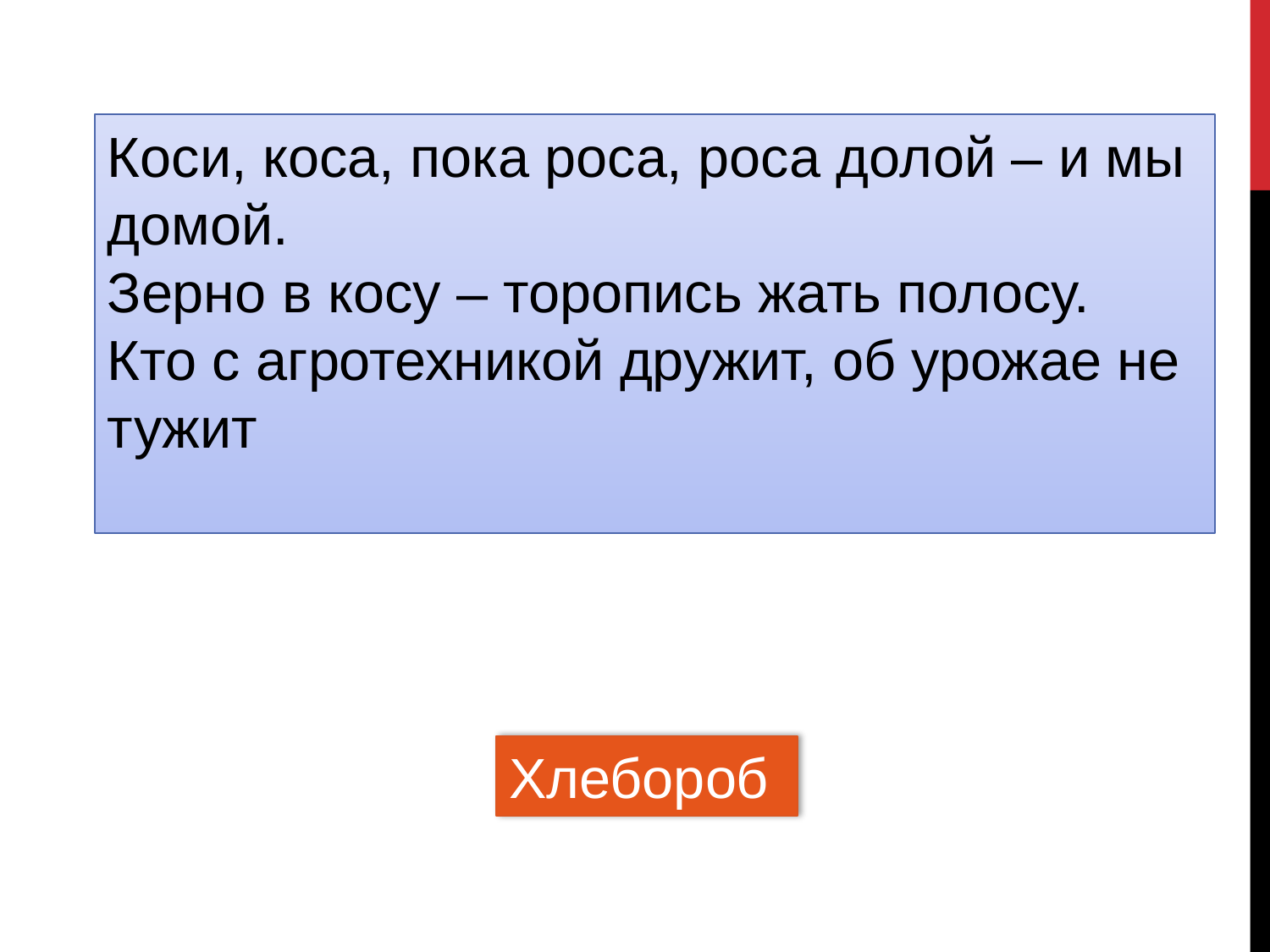

Коси, коса, пока роса, роса долой – и мы домой.
Зерно в косу – торопись жать полосу.
Кто с агротехникой дружит, об урожае не тужит

Хлебороб